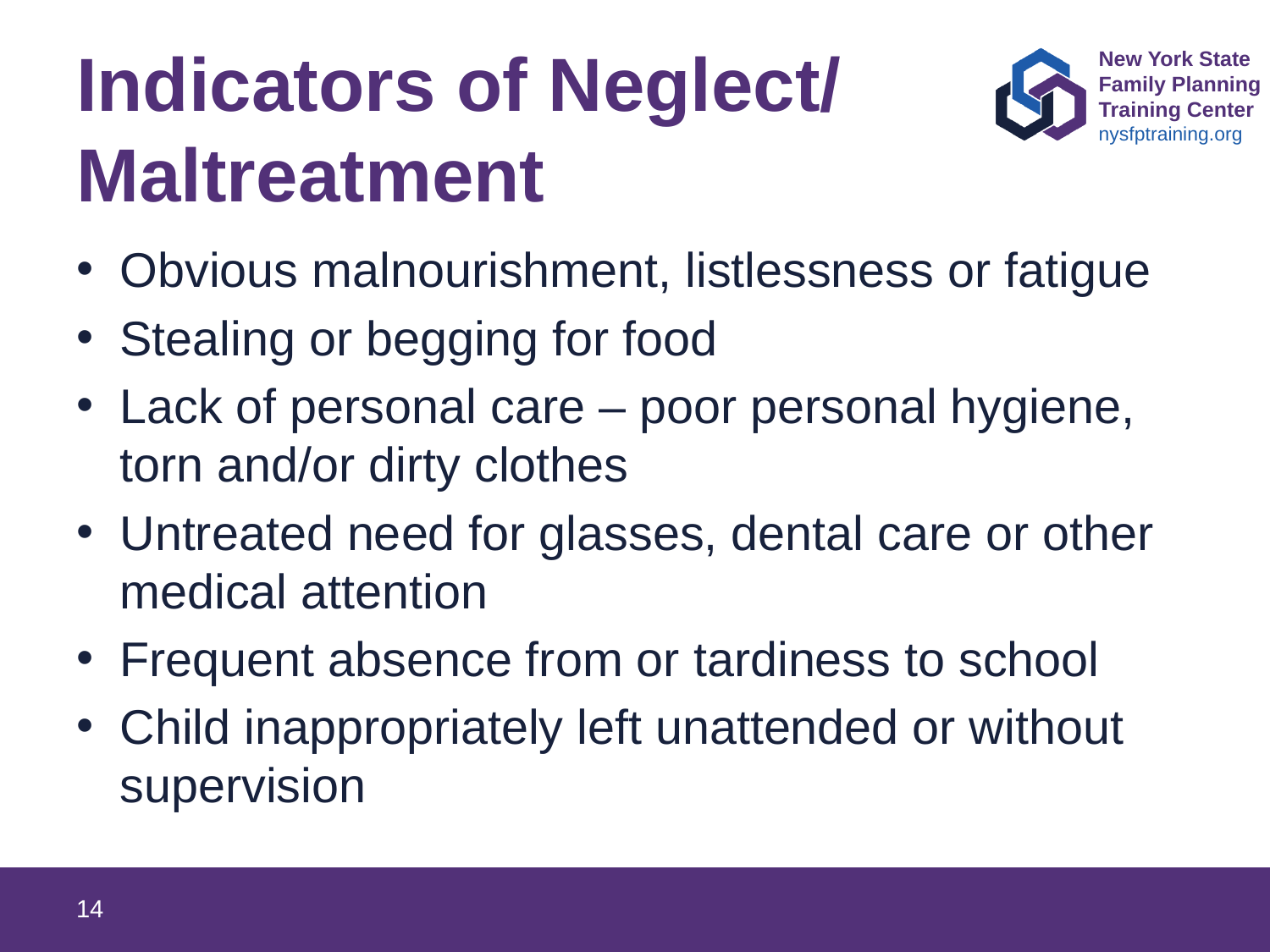

# Indicators of Neglect/ Maltreatment
Obvious malnourishment, listlessness or fatigue
Stealing or begging for food
Lack of personal care – poor personal hygiene, torn and/or dirty clothes
Untreated need for glasses, dental care or other medical attention
Frequent absence from or tardiness to school
Child inappropriately left unattended or without supervision
14